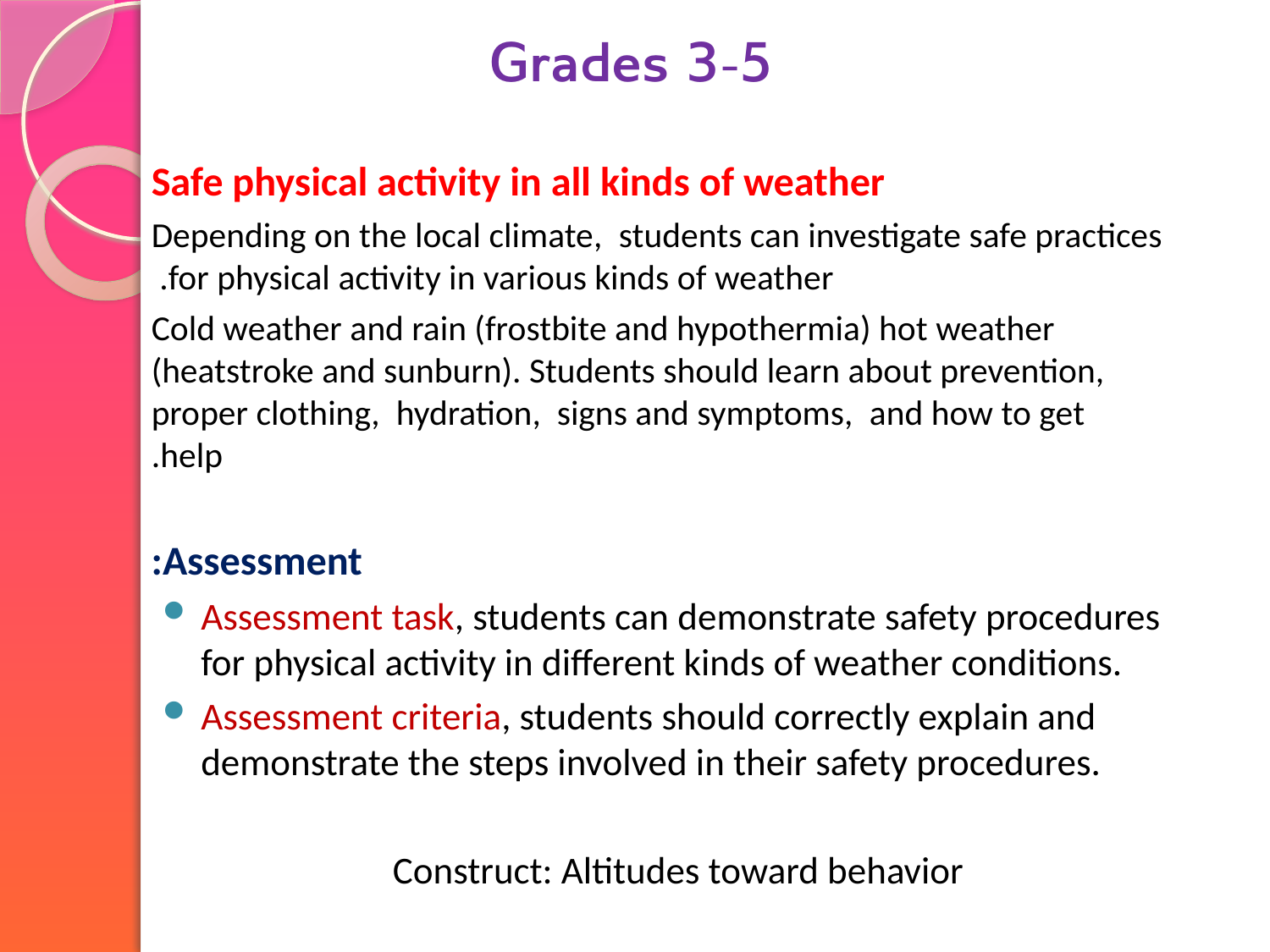

# Grades 3-5
Safe physical activity in all kinds of weather
Depending on the local climate,  students can investigate safe practices for physical activity in various kinds of weather.
Cold weather and rain (frostbite and hypothermia) hot weather (heatstroke and sunburn). Students should learn about prevention,  proper clothing,  hydration,  signs and symptoms,  and how to get help.

Assessment:
Assessment task, students can demonstrate safety procedures for physical activity in different kinds of weather conditions.
Assessment criteria, students should correctly explain and demonstrate the steps involved in their safety procedures.

Construct: Altitudes toward behavior